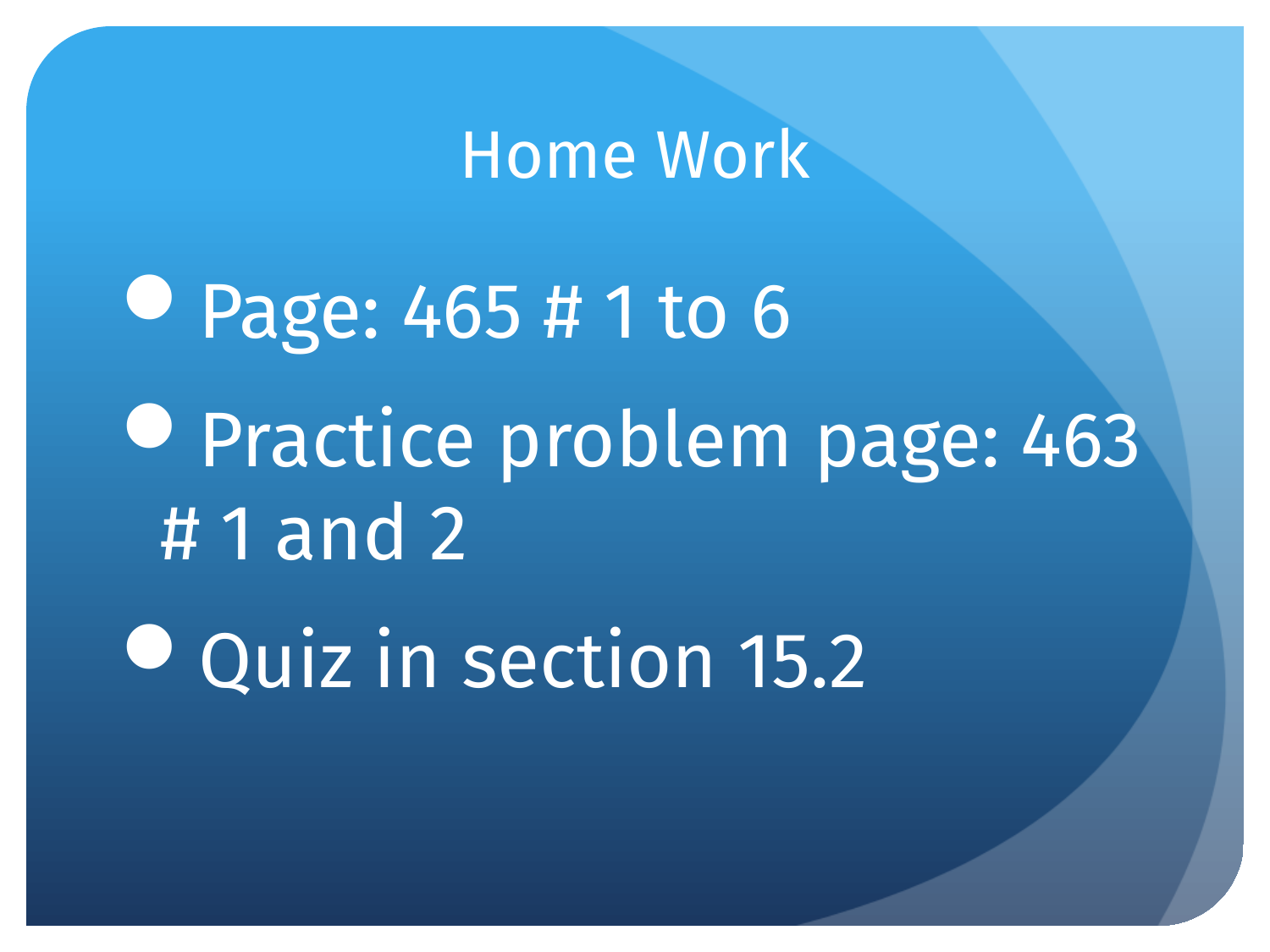

# Home Work
Page: 465 # 1 to 6
Practice problem page: 463 # 1 and 2
Quiz in section 15.2